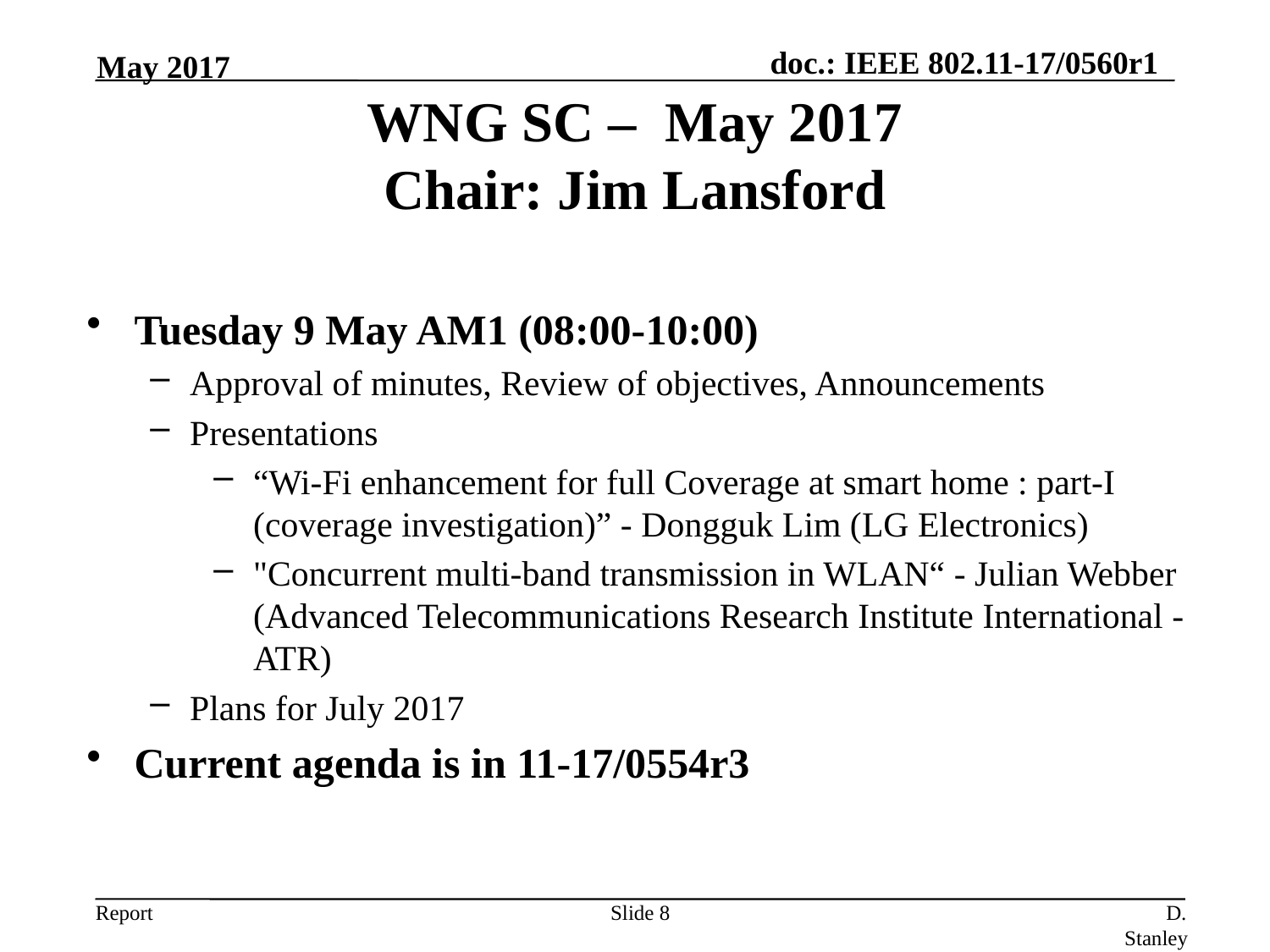

May 2017

WNG SC –  May 2017
Chair: Jim Lansford
Tuesday 9 May AM1 (08:00-10:00)
Approval of minutes, Review of objectives, Announcements
Presentations
“Wi-Fi enhancement for full Coverage at smart home : part-I (coverage investigation)” - Dongguk Lim (LG Electronics)
"Concurrent multi-band transmission in WLAN“ - Julian Webber (Advanced Telecommunications Research Institute International - ATR)
Plans for July 2017
Current agenda is in 11-17/0554r3

Slide 8
D. Stanley, HP Enterprise